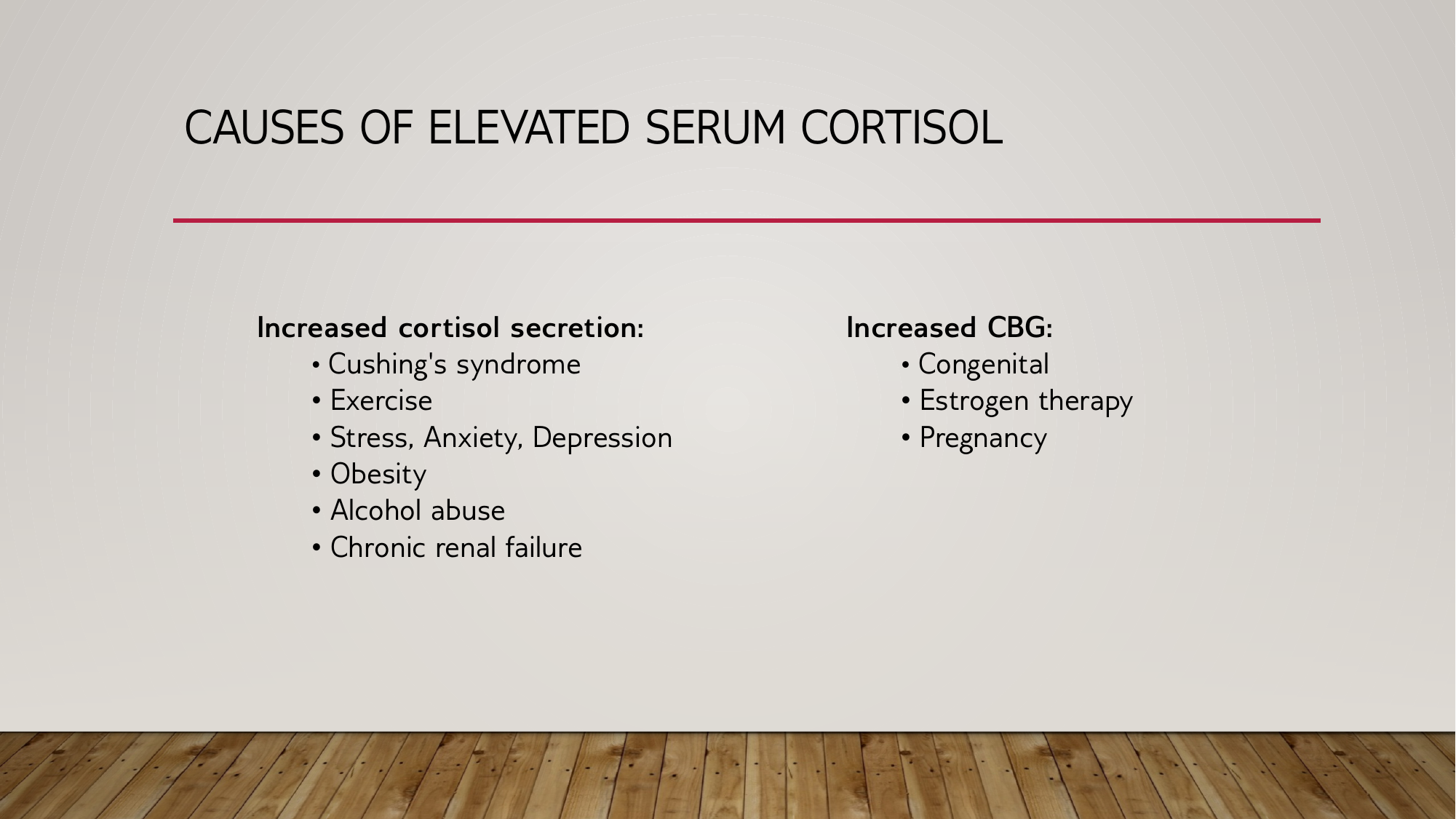

# Causes of elevated serum cortisol
Increased cortisol secretion:
• Cushing's syndrome
• Exercise
• Stress, Anxiety, Depression
• Obesity
• Alcohol abuse
• Chronic renal failure

Increased CBG:
• Congenital
• Estrogen therapy
• Pregnancy